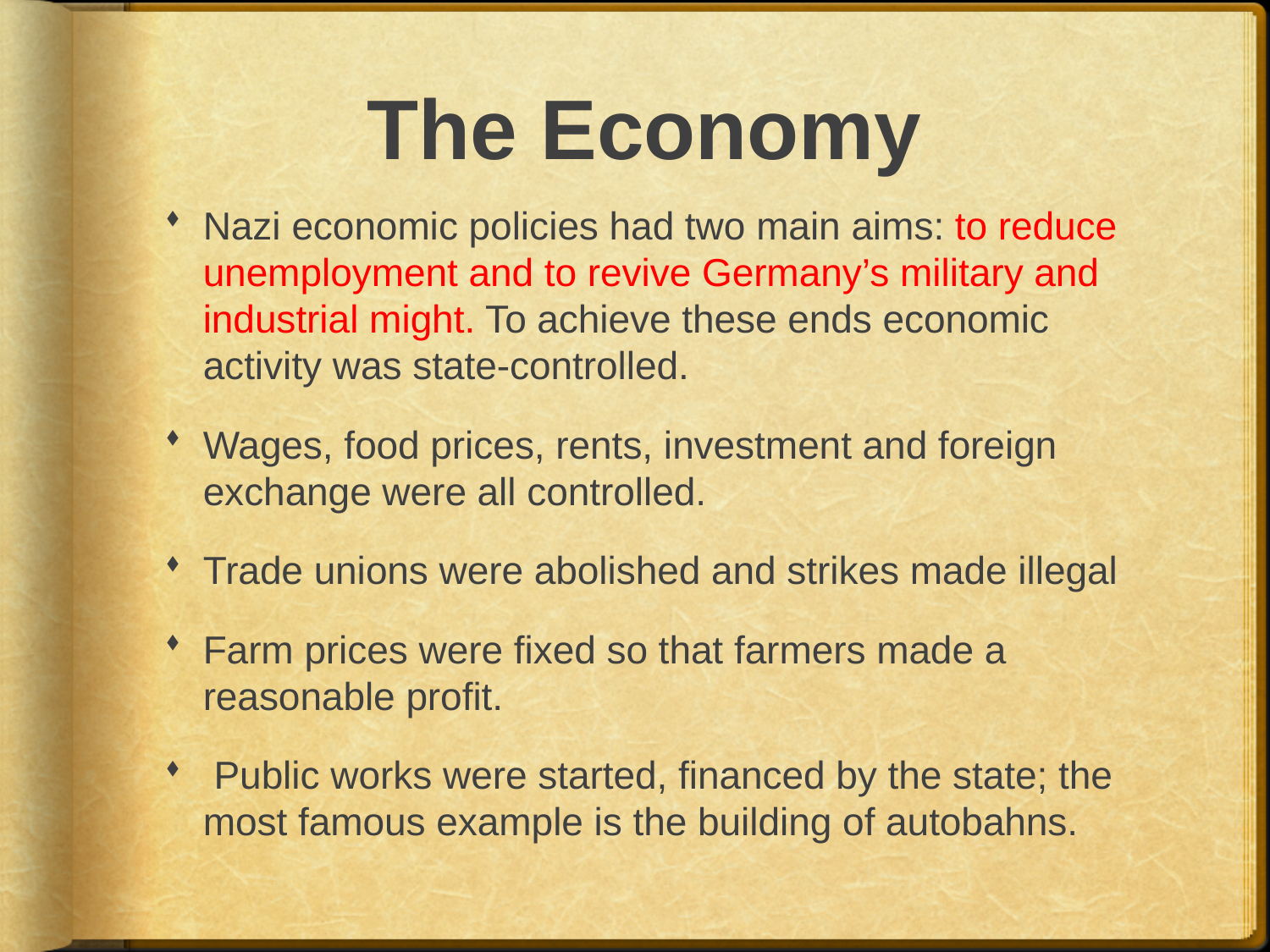

# The Economy
Nazi economic policies had two main aims: to reduce unemployment and to revive Germany’s military and industrial might. To achieve these ends economic activity was state-controlled.
Wages, food prices, rents, investment and foreign exchange were all controlled.
Trade unions were abolished and strikes made illegal
Farm prices were fixed so that farmers made a reasonable profit.
 Public works were started, financed by the state; the most famous example is the building of autobahns.